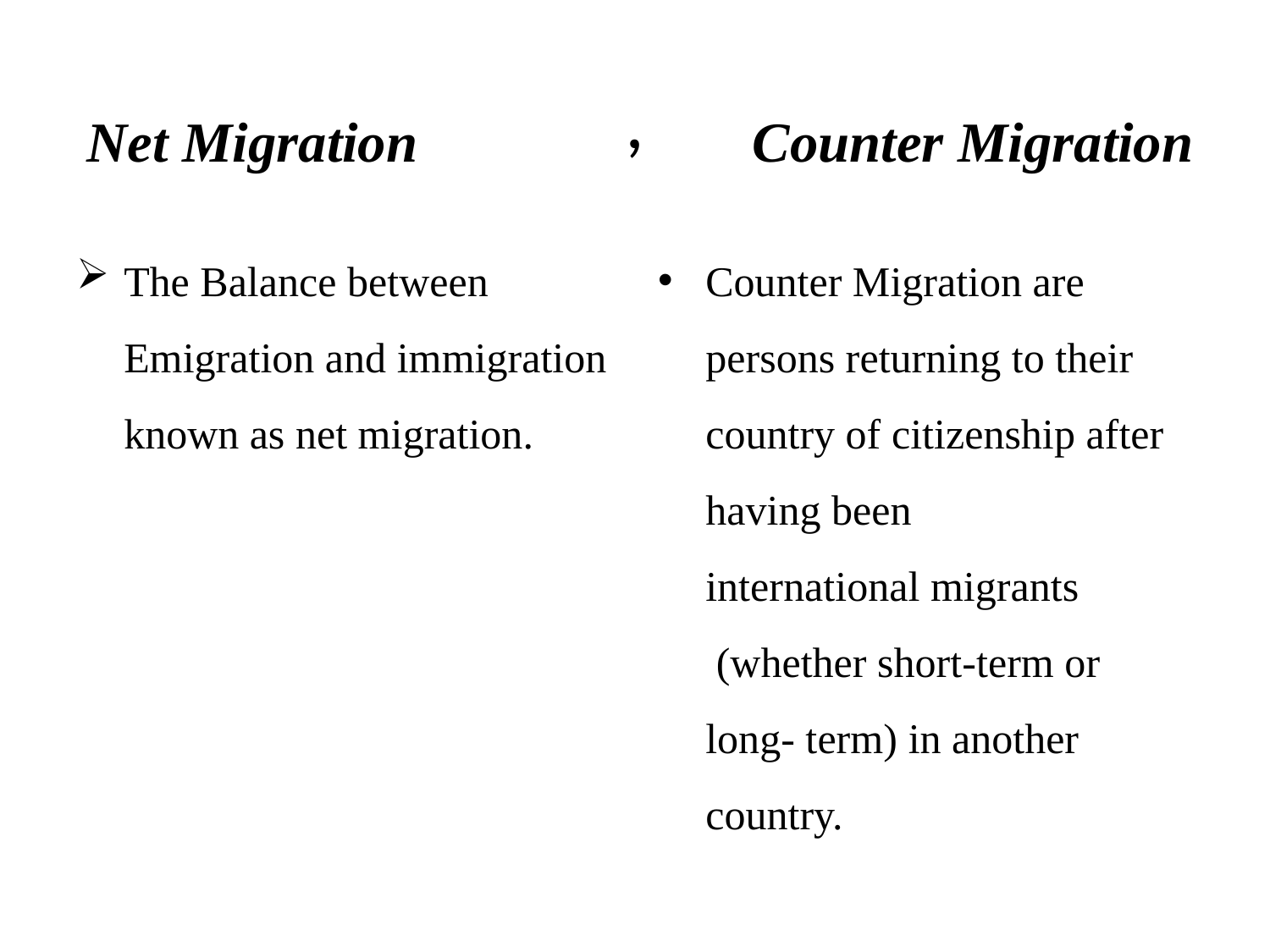

# ,
Net Migration
Counter Migration
The Balance between Emigration and immigration known as net migration.
Counter Migration are persons returning to their country of citizenship after having been international migrants          (whether short-term or long- term) in another country.